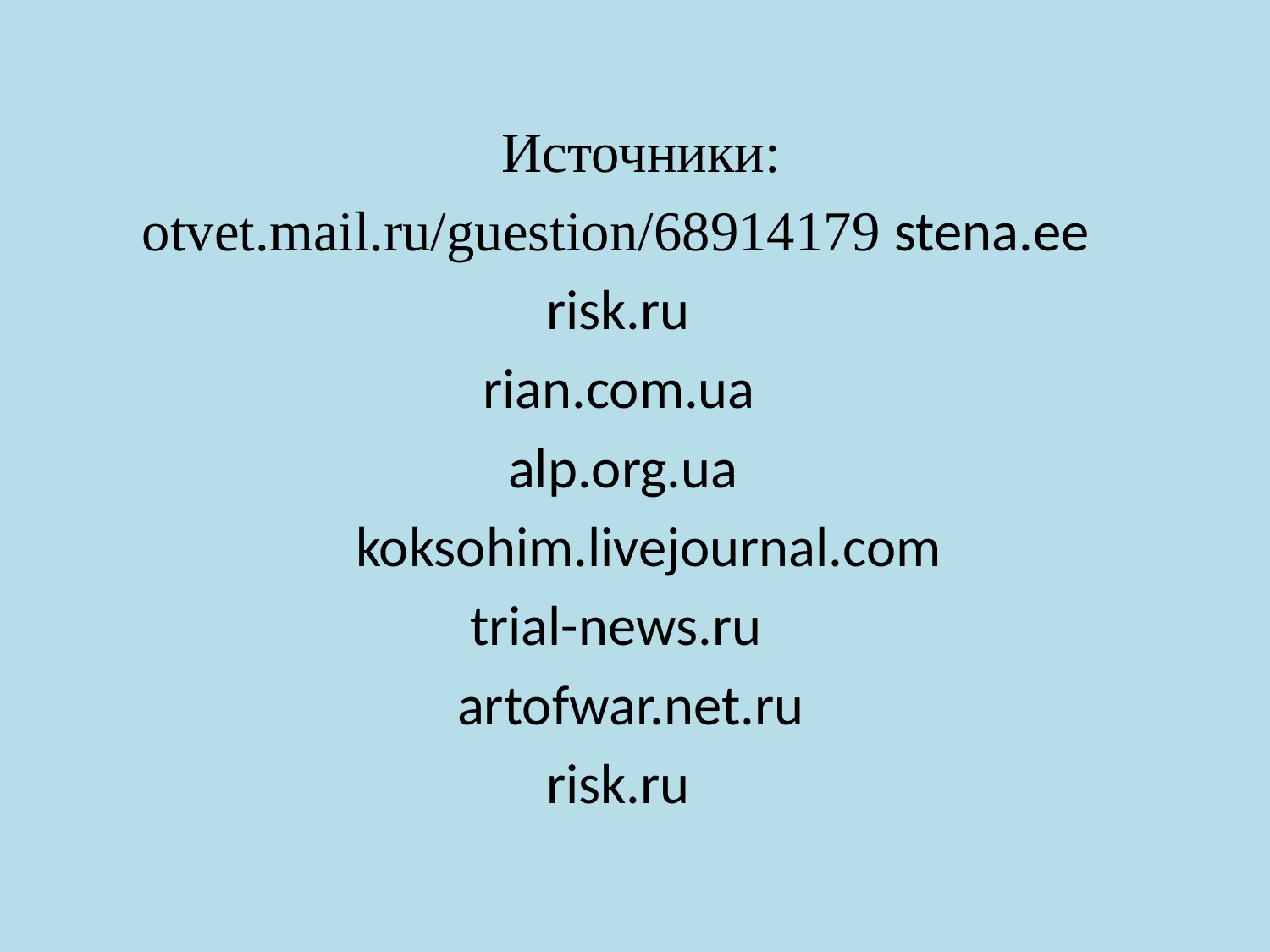

#
 Источники:
otvet.mail.ru/guestion/68914179 stena.ee
                                     risk.ru
                                rian.com.ua
                                  alp.org.ua
                      koksohim.livejournal.com
                               trial-news.ru
                              artofwar.net.ru
                                     risk.ru